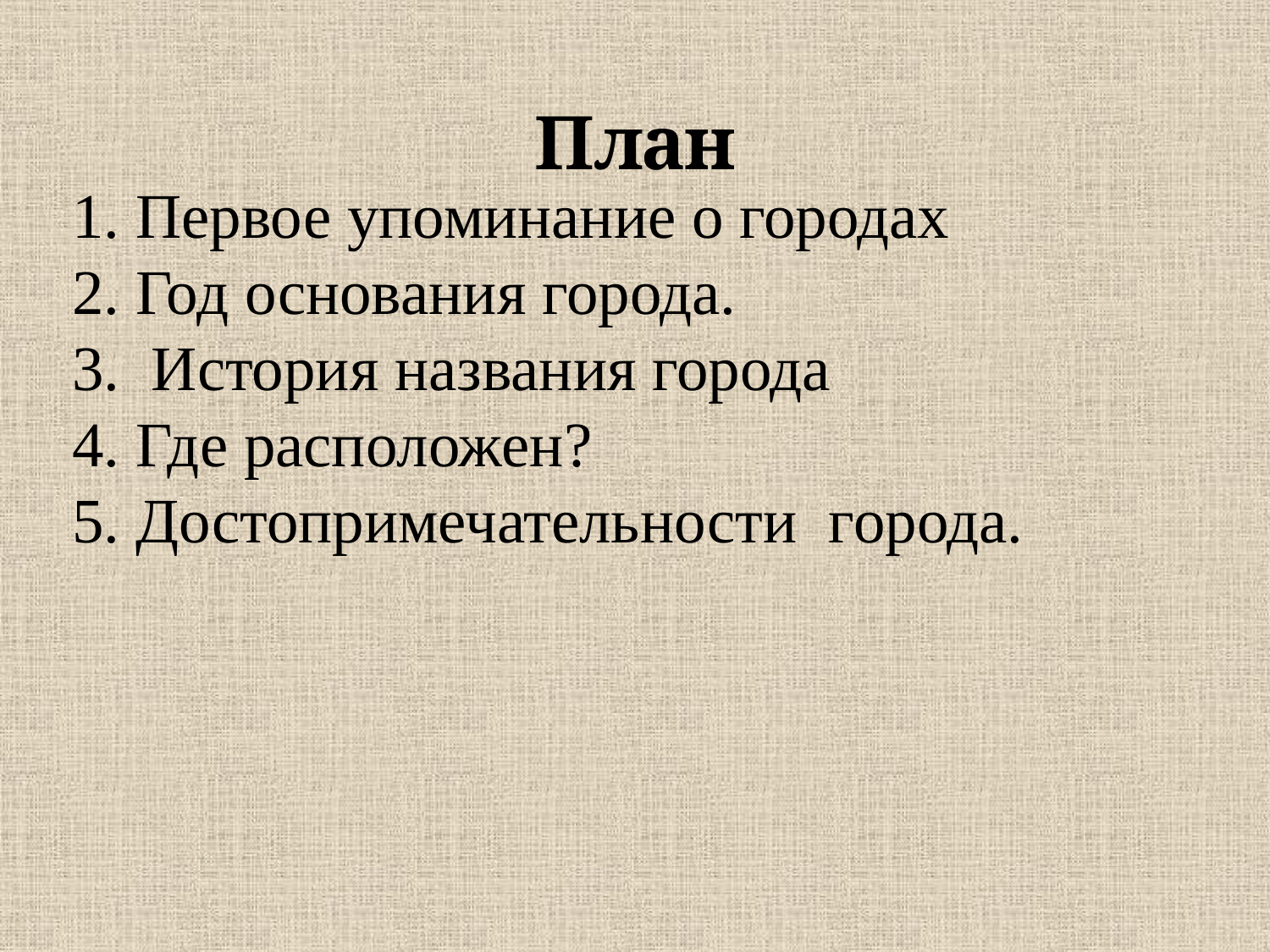

# План

1. Первое упоминание о городах
2. Год основания города.
3.  История названия города
4. Где расположен?
5. Достопримечательности  города.